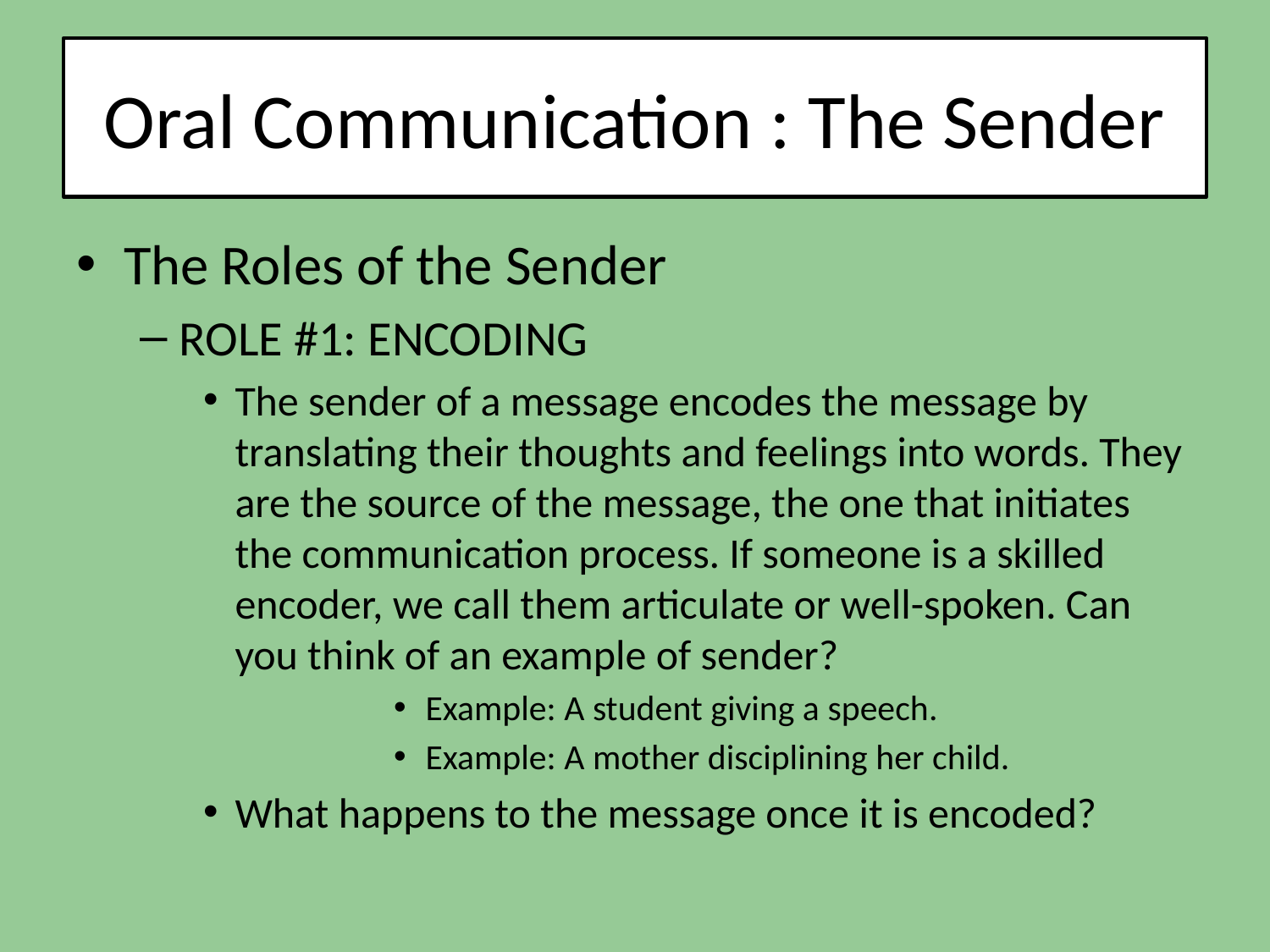

# Oral Communication : The Sender
The Roles of the Sender
ROLE #1: ENCODING
The sender of a message encodes the message by translating their thoughts and feelings into words. They are the source of the message, the one that initiates the communication process. If someone is a skilled encoder, we call them articulate or well-spoken. Can you think of an example of sender?
Example: A student giving a speech.
Example: A mother disciplining her child.
What happens to the message once it is encoded?